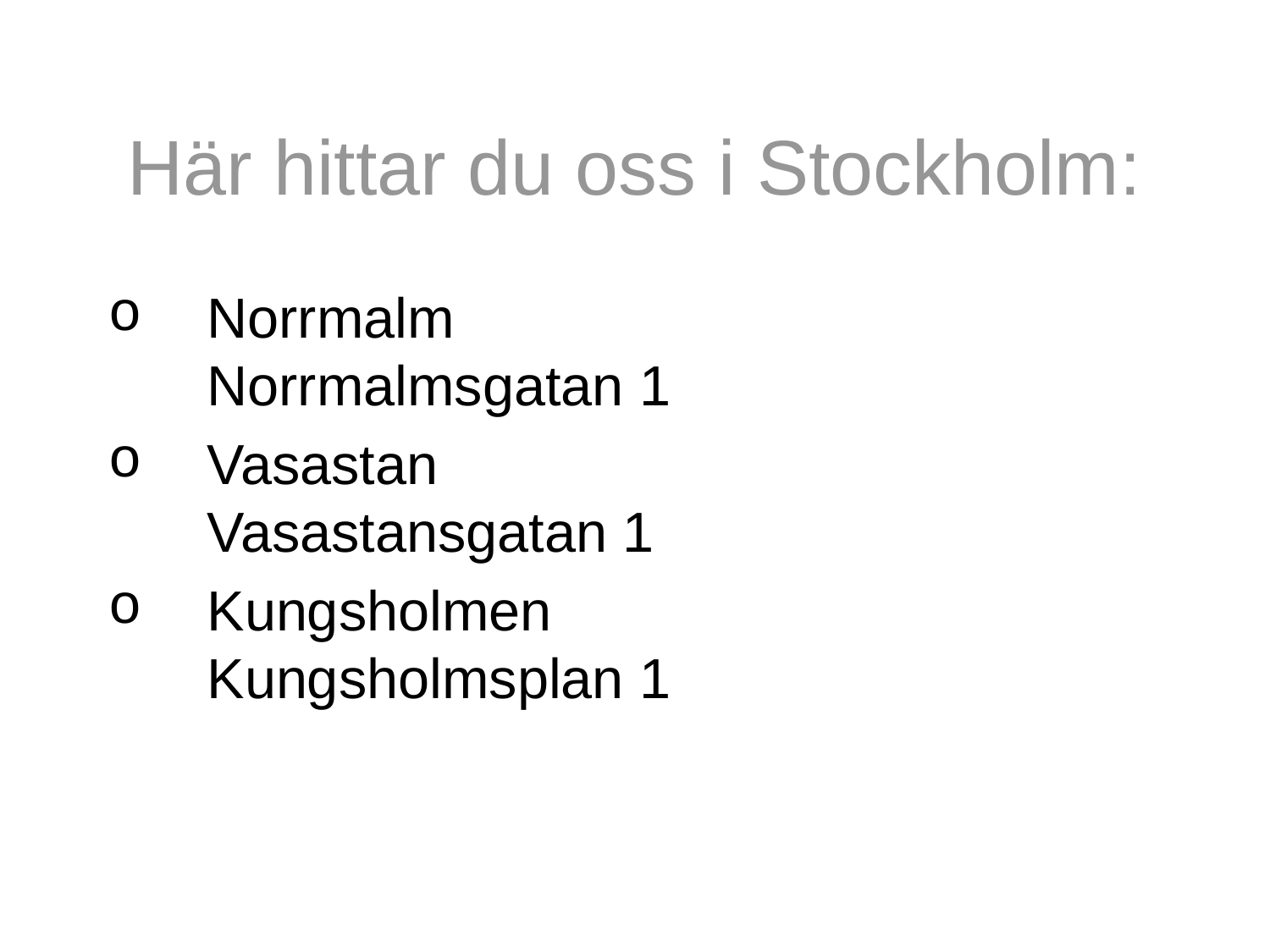

# Här hittar du oss i Stockholm:
Norrmalm
Norrmalmsgatan 1
Vasastan
Vasastansgatan 1
Kungsholmen
Kungsholmsplan 1